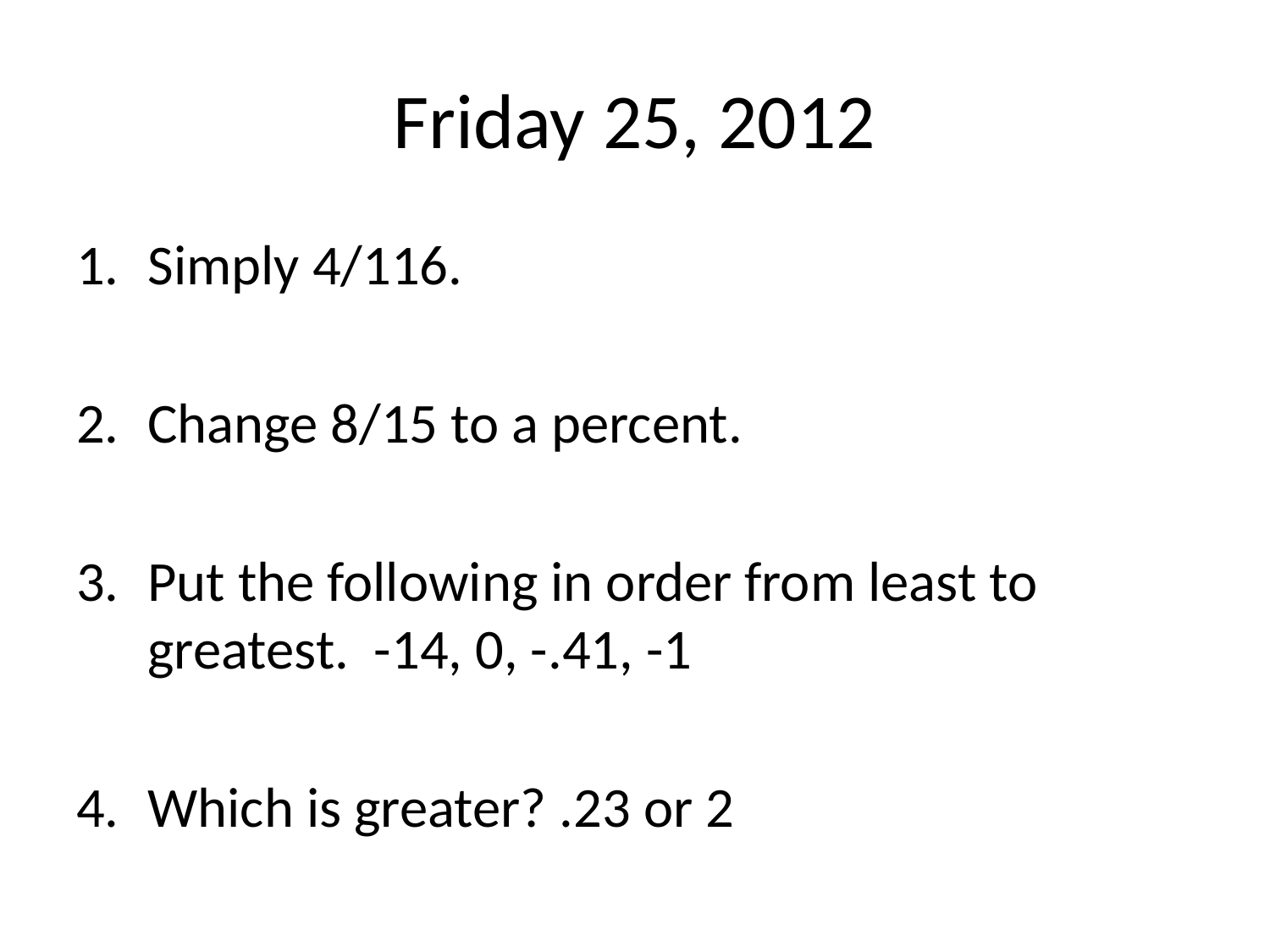

# Friday 25, 2012
Simply 4/116.

Change 8/15 to a percent.

Put the following in order from least to greatest.  -14, 0, -.41, -1

Which is greater? .23 or 2